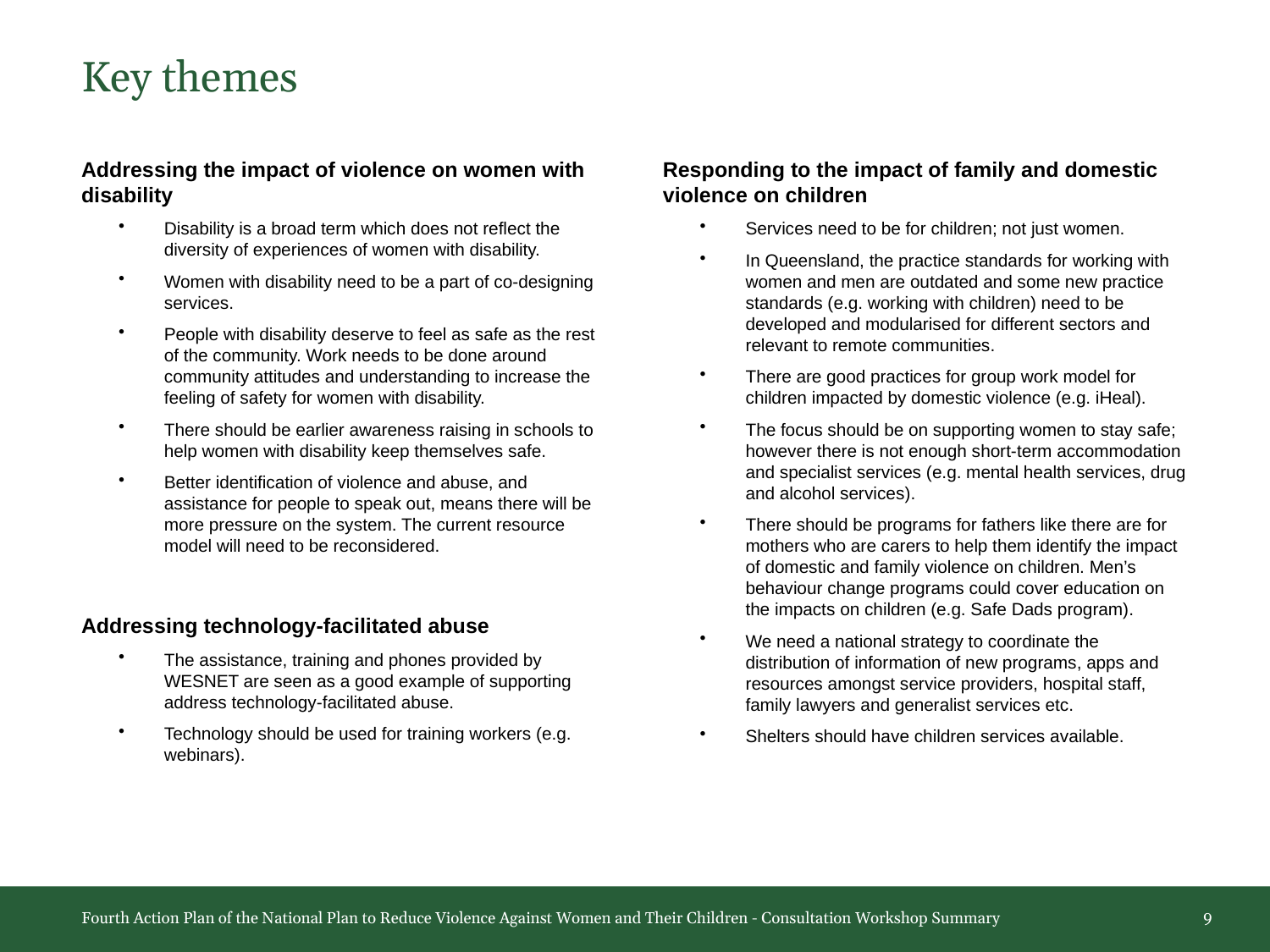

# Key themes
Addressing the impact of violence on women with disability
Disability is a broad term which does not reflect the diversity of experiences of women with disability.
Women with disability need to be a part of co-designing services.
People with disability deserve to feel as safe as the rest of the community. Work needs to be done around community attitudes and understanding to increase the feeling of safety for women with disability.
There should be earlier awareness raising in schools to help women with disability keep themselves safe.
Better identification of violence and abuse, and assistance for people to speak out, means there will be more pressure on the system. The current resource model will need to be reconsidered.

Addressing technology-facilitated abuse
The assistance, training and phones provided by WESNET are seen as a good example of supporting address technology-facilitated abuse.
Technology should be used for training workers (e.g. webinars).
Responding to the impact of family and domestic violence on children
Services need to be for children; not just women.
In Queensland, the practice standards for working with women and men are outdated and some new practice standards (e.g. working with children) need to be developed and modularised for different sectors and relevant to remote communities.
There are good practices for group work model for children impacted by domestic violence (e.g. iHeal).
The focus should be on supporting women to stay safe; however there is not enough short-term accommodation and specialist services (e.g. mental health services, drug and alcohol services).
There should be programs for fathers like there are for mothers who are carers to help them identify the impact of domestic and family violence on children. Men’s behaviour change programs could cover education on the impacts on children (e.g. Safe Dads program).
We need a national strategy to coordinate the distribution of information of new programs, apps and resources amongst service providers, hospital staff, family lawyers and generalist services etc.
Shelters should have children services available.
Fourth Action Plan of the National Plan to Reduce Violence Against Women and Their Children - Consultation Workshop Summary
9